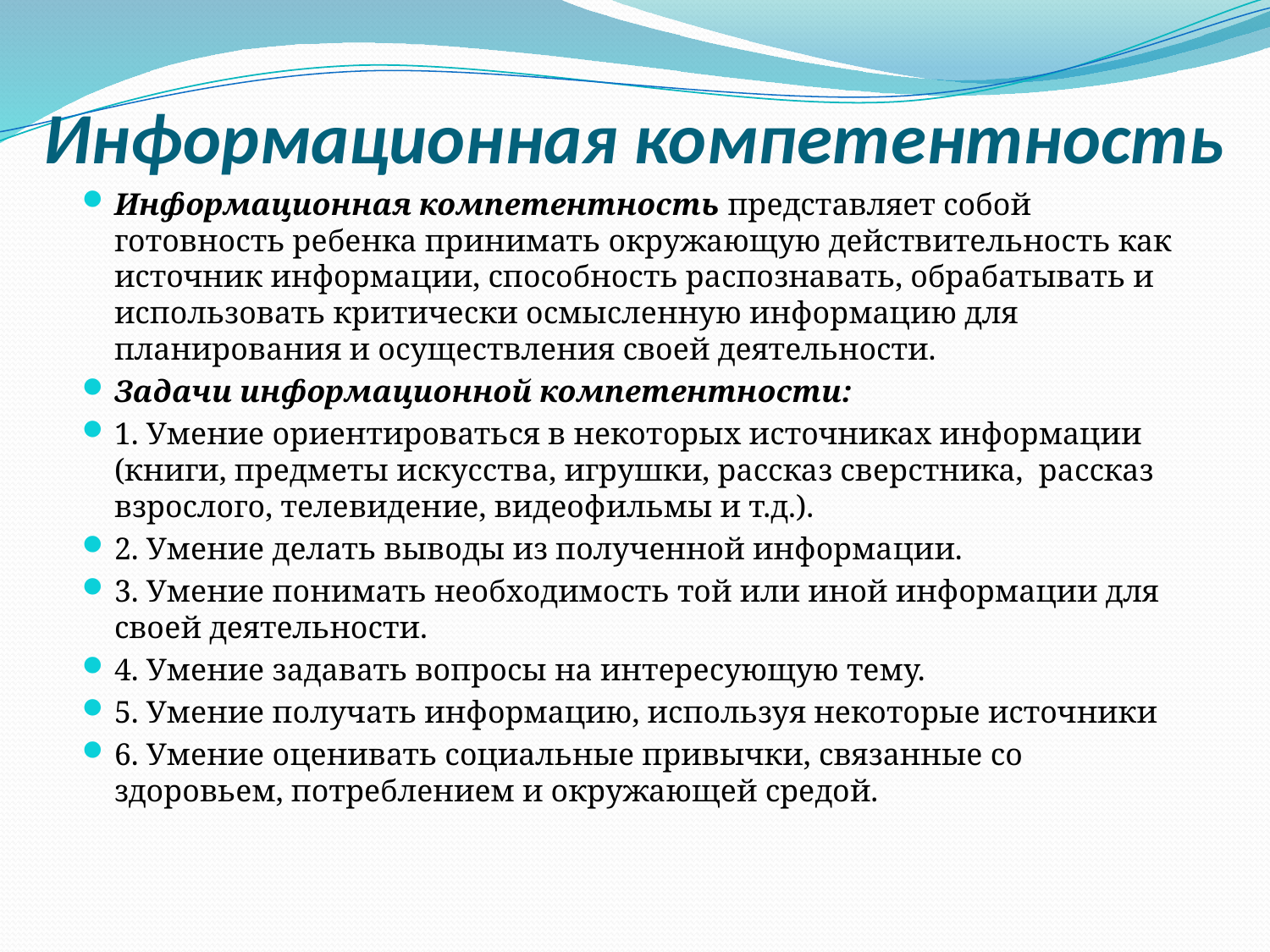

# Информационная компетентность
Информационная компетентность представляет собой готовность ребенка принимать окружающую действительность как источник информации, способность распознавать, обрабатывать и использовать критически осмысленную информацию для планирования и осуществления своей деятельности.
Задачи информационной компетентности:
1. Умение ориентироваться в некоторых источниках информации (книги, предметы искусства, игрушки, рассказ сверстника,  рассказ взрослого, телевидение, видеофильмы и т.д.).
2. Умение делать выводы из полученной информации.
3. Умение понимать необходимость той или иной информации для своей деятельности.
4. Умение задавать вопросы на интересующую тему.
5. Умение получать информацию, используя некоторые источники
6. Умение оценивать социальные привычки, связанные со здоровьем, потреблением и окружающей средой.